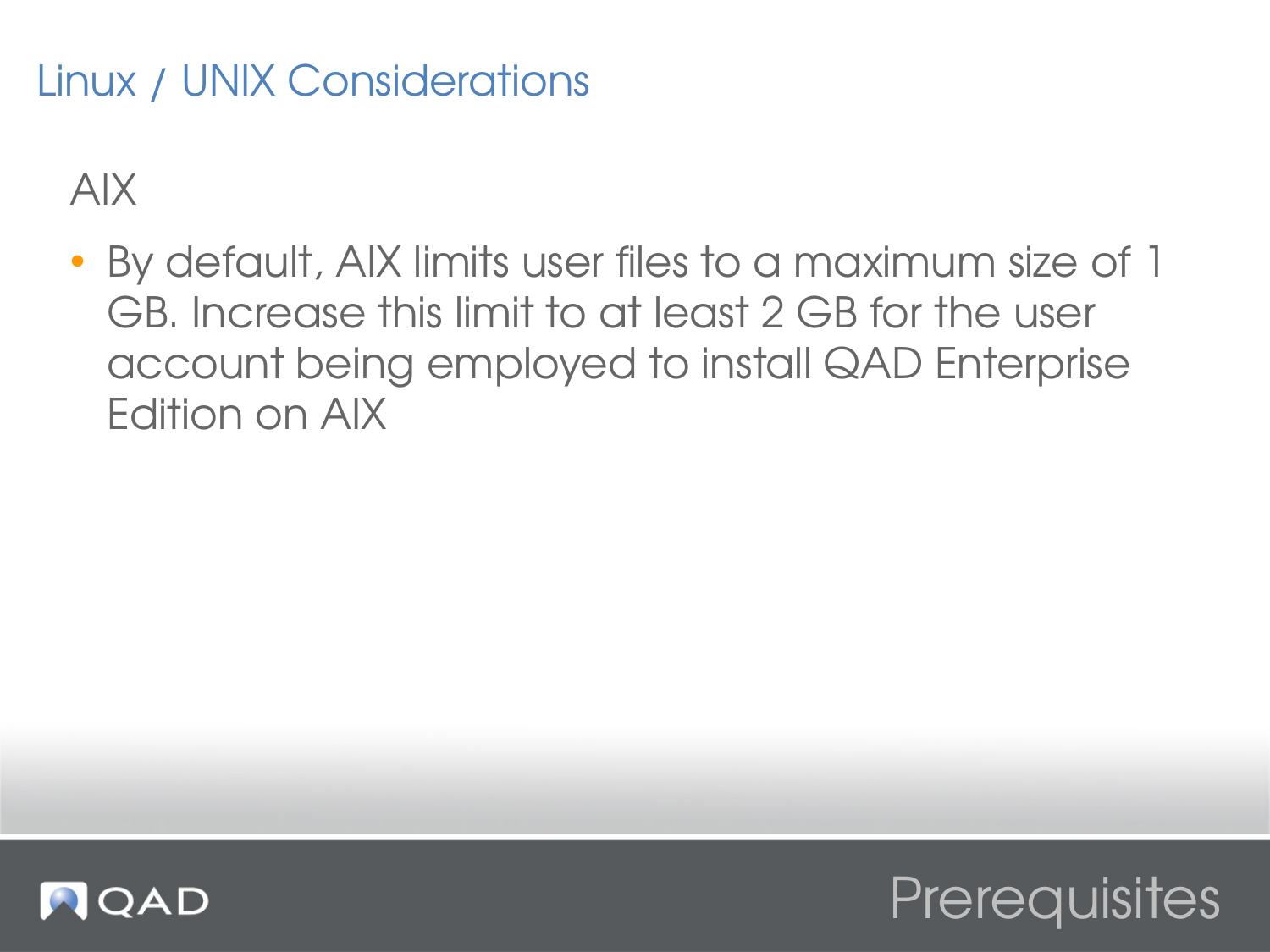

Linux / UNIX Considerations
AIX
By default, AIX limits user files to a maximum size of 1 GB. Increase this limit to at least 2 GB for the user account being employed to install QAD Enterprise Edition on AIX

# Prerequisites